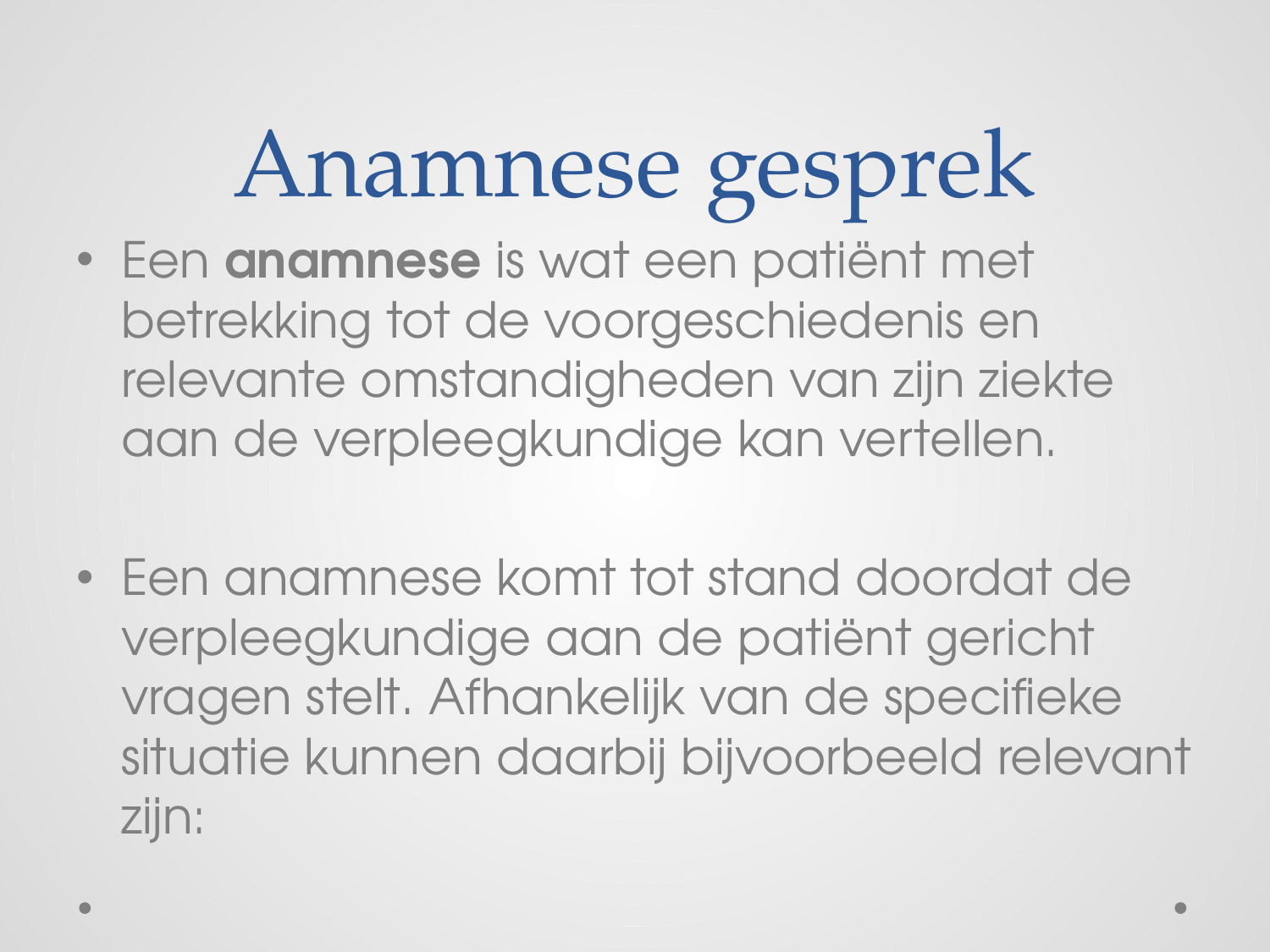

# Anamnese gesprek
Een anamnese is wat een patiënt met betrekking tot de voorgeschiedenis en relevante omstandigheden van zijn ziekte aan de verpleegkundige kan vertellen.

Een anamnese komt tot stand doordat de verpleegkundige aan de patiënt gericht vragen stelt. Afhankelijk van de specifieke situatie kunnen daarbij bijvoorbeeld relevant zijn: